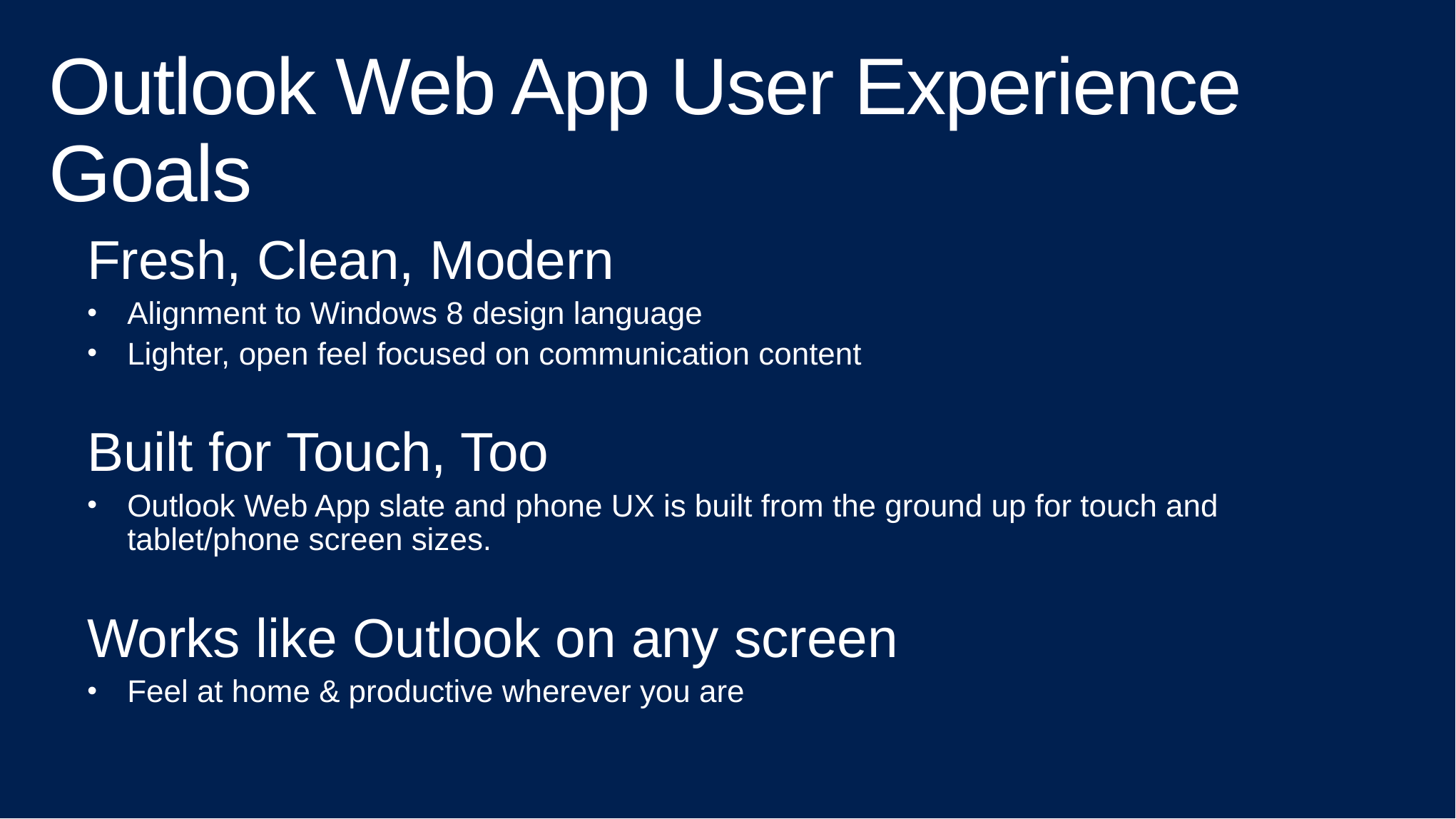

# Outlook Web App User Experience Goals

Fresh, Clean, Modern
Alignment to Windows 8 design language
Lighter, open feel focused on communication content

Built for Touch, Too
Outlook Web App slate and phone UX is built from the ground up for touch and tablet/phone screen sizes.

Works like Outlook on any screen
Feel at home & productive wherever you are